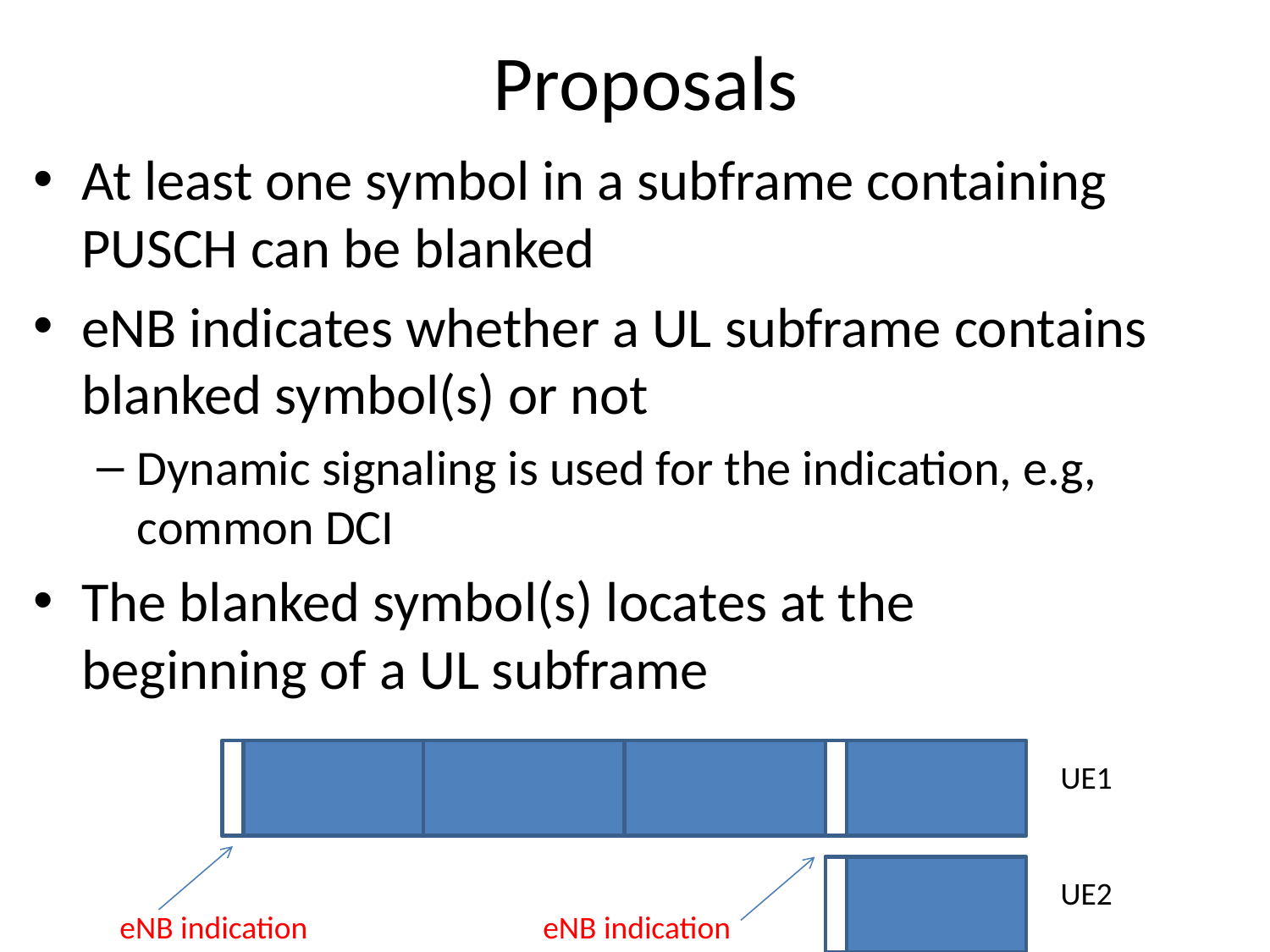

# Proposals
At least one symbol in a subframe containing PUSCH can be blanked
eNB indicates whether a UL subframe contains blanked symbol(s) or not
Dynamic signaling is used for the indication, e.g, common DCI
The blanked symbol(s) locates at the beginning of a UL subframe

UE1

UE2
eNB indication
eNB indication